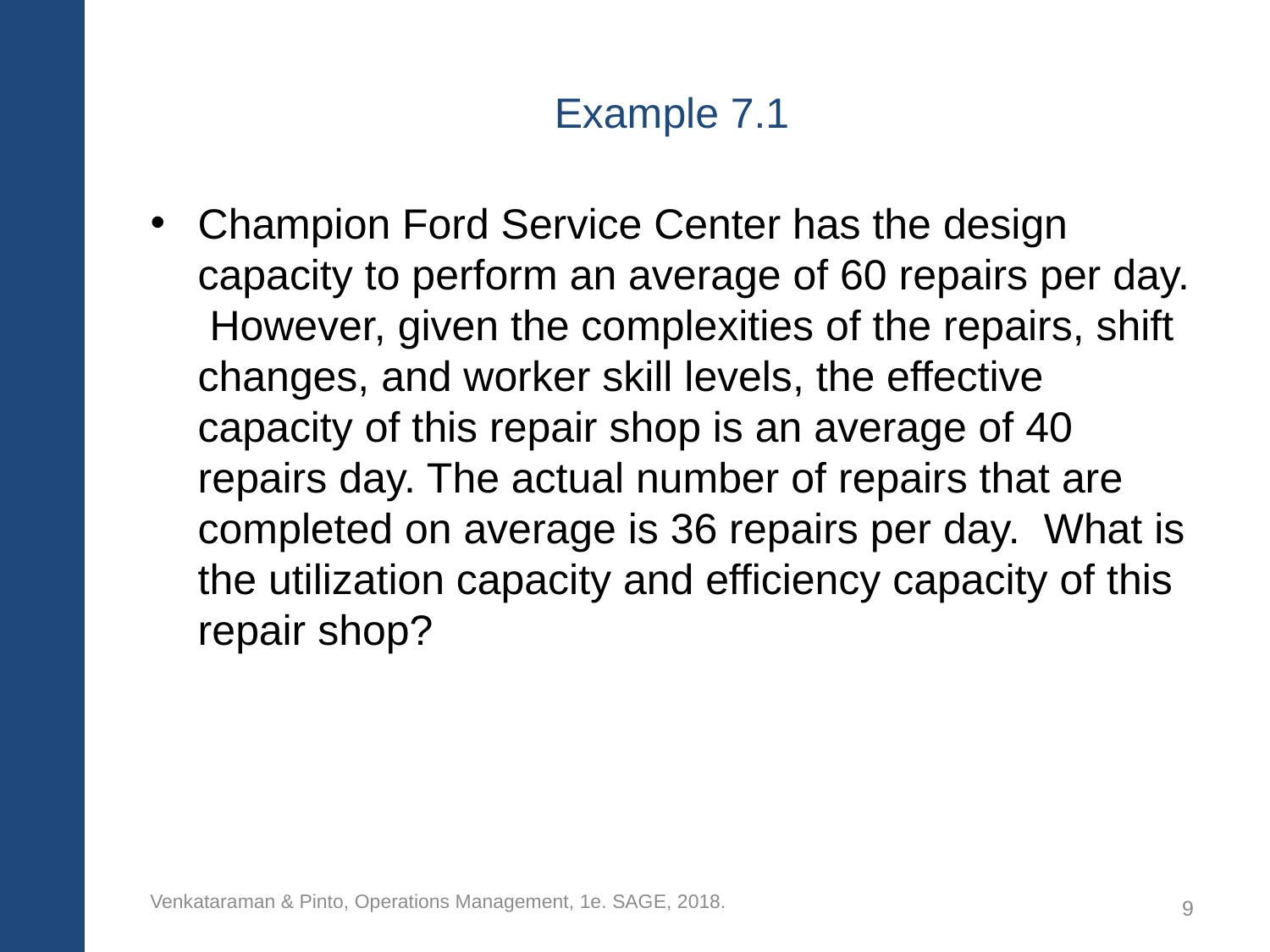

# Example 7.1
Champion Ford Service Center has the design capacity to perform an average of 60 repairs per day.  However, given the complexities of the repairs, shift changes, and worker skill levels, the effective capacity of this repair shop is an average of 40 repairs day. The actual number of repairs that are completed on average is 36 repairs per day.  What is the utilization capacity and efficiency capacity of this repair shop?
Venkataraman & Pinto, Operations Management, 1e. SAGE, 2018.
9